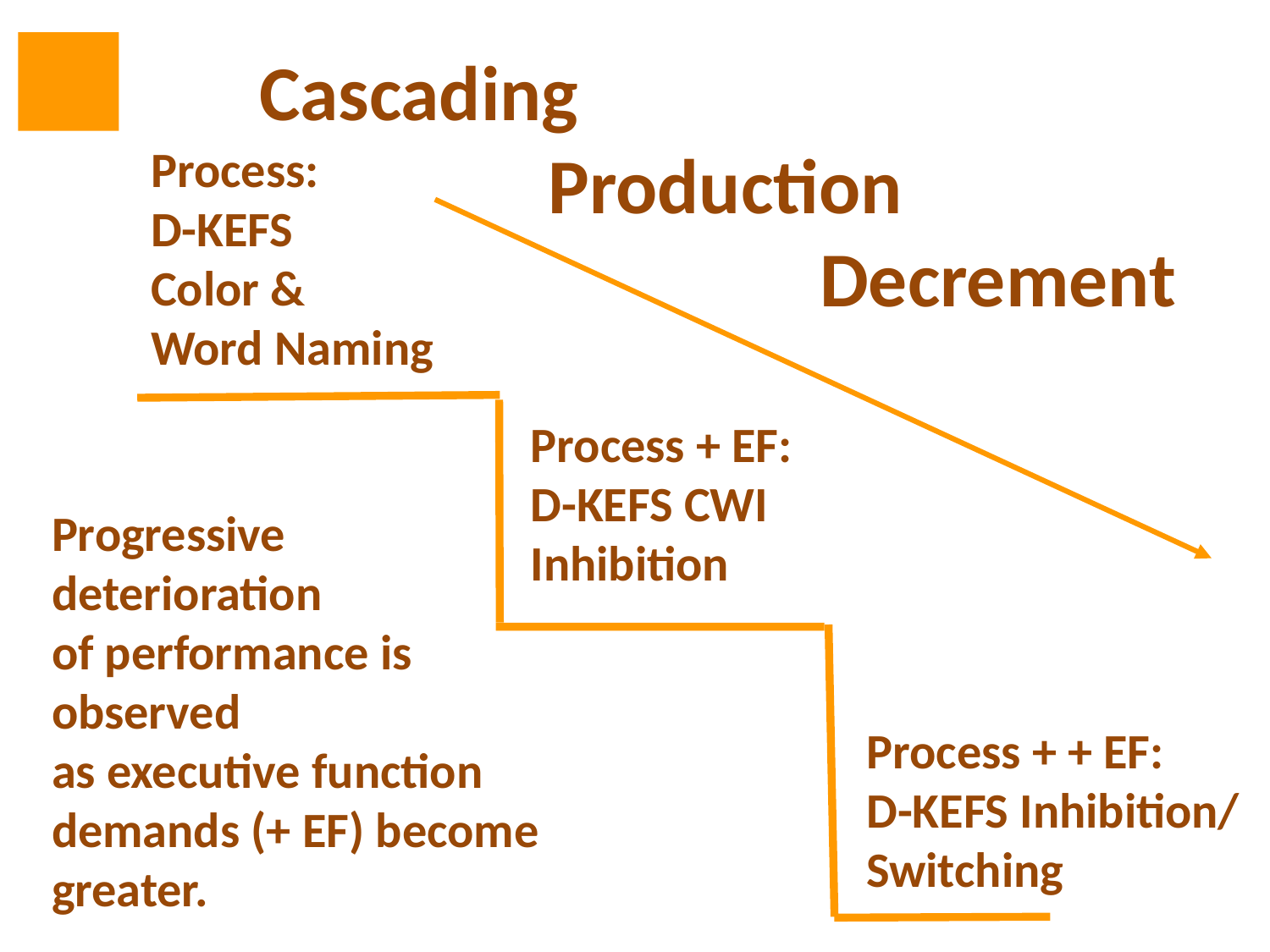

# Cascading Production Decrement

Process:
D-KEFS
Color &
Word Naming

Process + EF:
D-KEFS CWI
Inhibition
Progressive
deterioration
of performance is observed
as executive function demands (+ EF) become greater.

Process + + EF:
D-KEFS Inhibition/
Switching